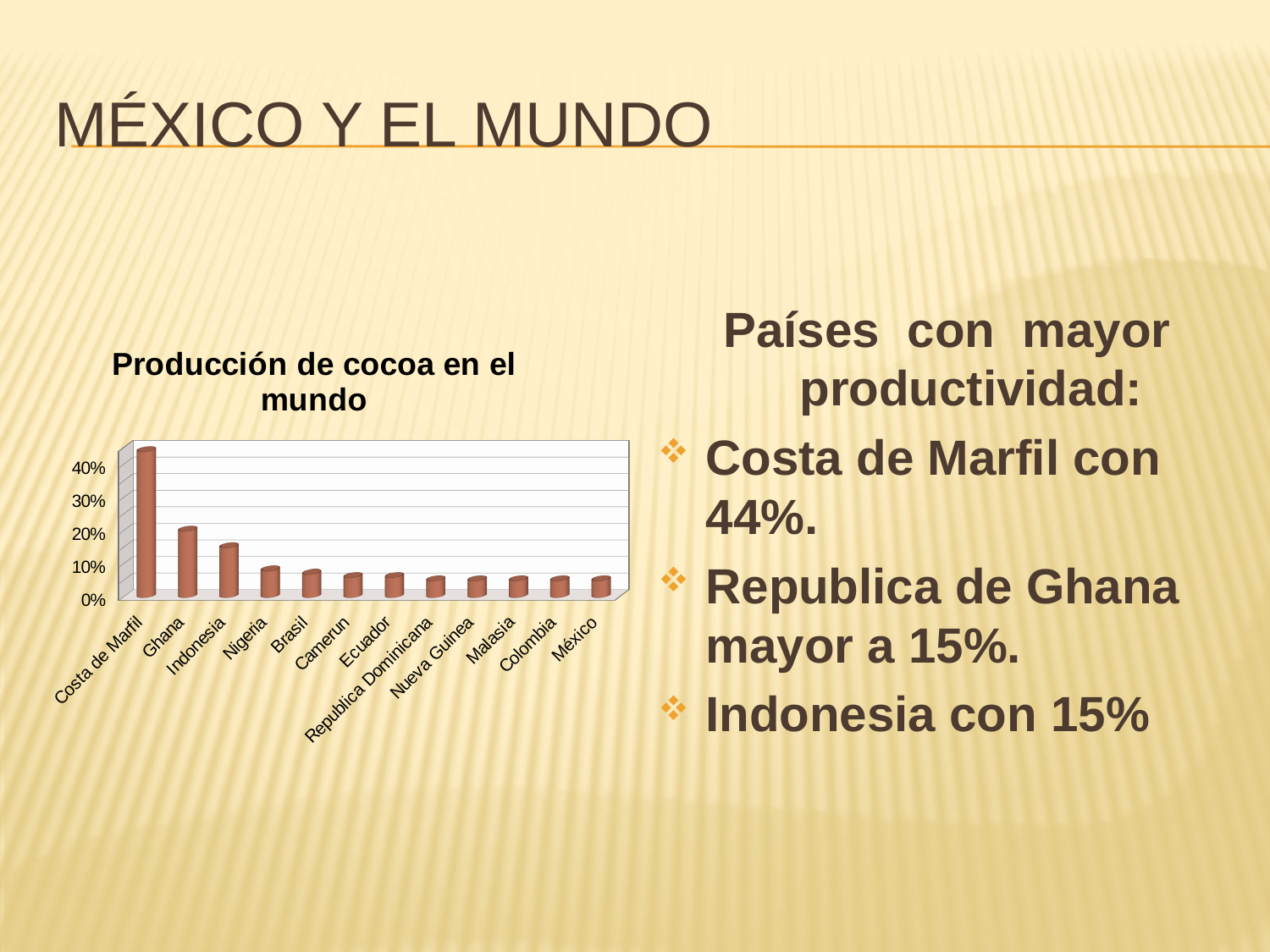

# México y el mundo

Países  con  mayor productividad:
Costa de Marfil con 44%.
Republica de Ghana mayor a 15%.
Indonesia con 15%

[unsupported chart]